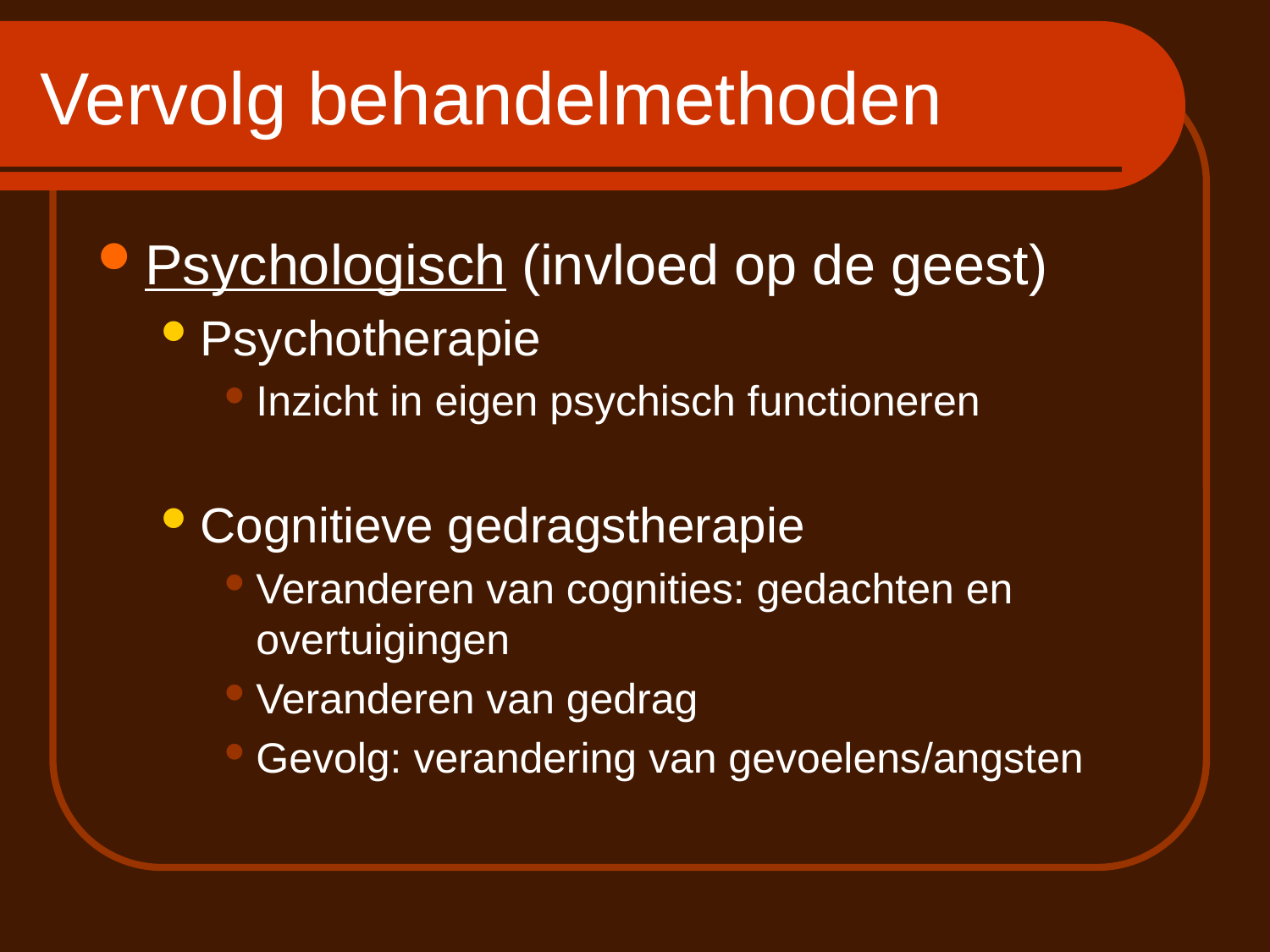

# Vervolg behandelmethoden
Psychologisch (invloed op de geest)
Psychotherapie
Inzicht in eigen psychisch functioneren

Cognitieve gedragstherapie
Veranderen van cognities: gedachten en overtuigingen
Veranderen van gedrag
Gevolg: verandering van gevoelens/angsten